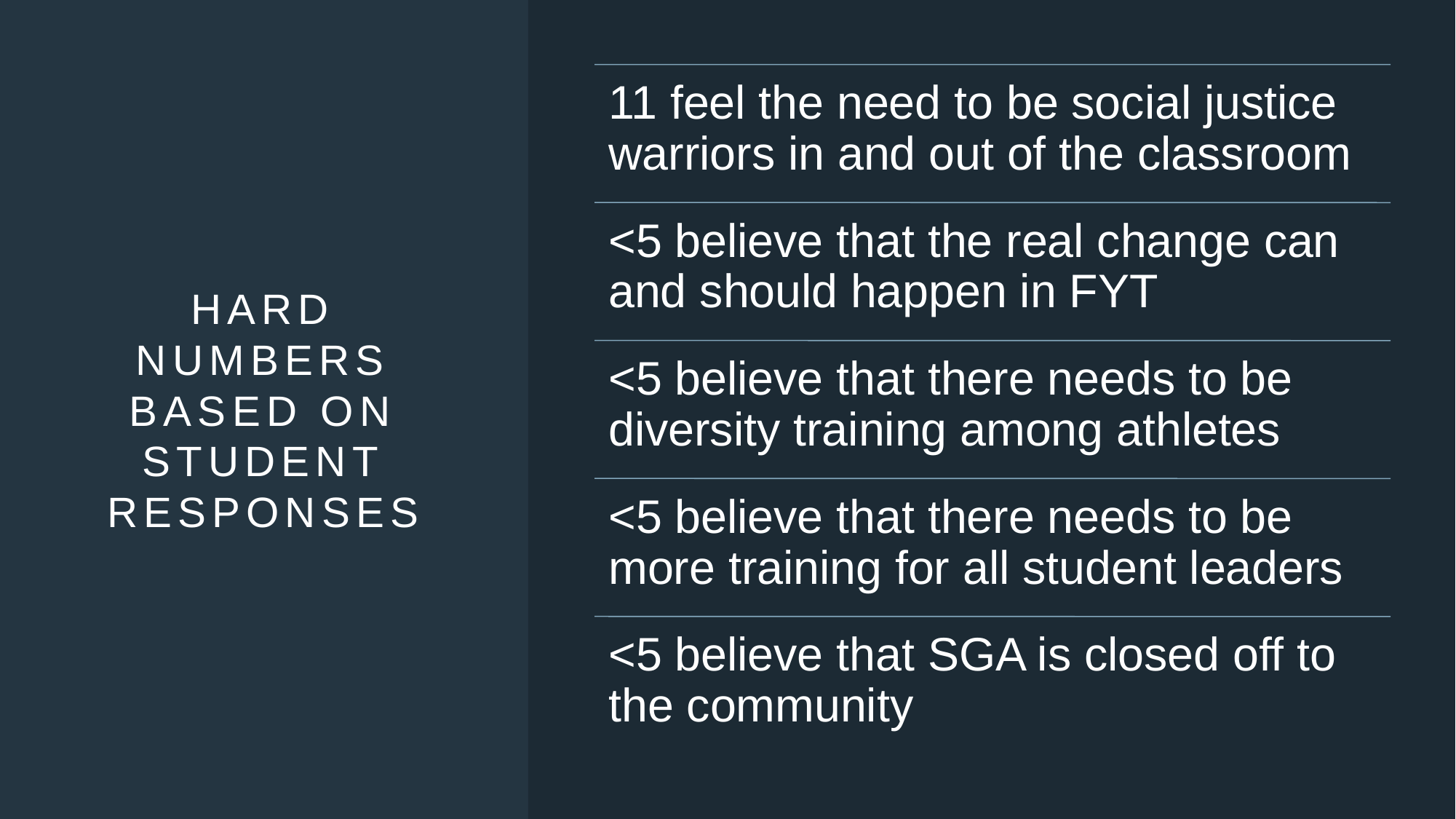

11 feel the need to be social justice warriors in and out of the classroom
<5 believe that the real change can and should happen in FYT
<5 believe that there needs to be diversity training among athletes
<5 believe that there needs to be more training for all student leaders
<5 believe that SGA is closed off to the community
# Hard Numbers based on student Responses